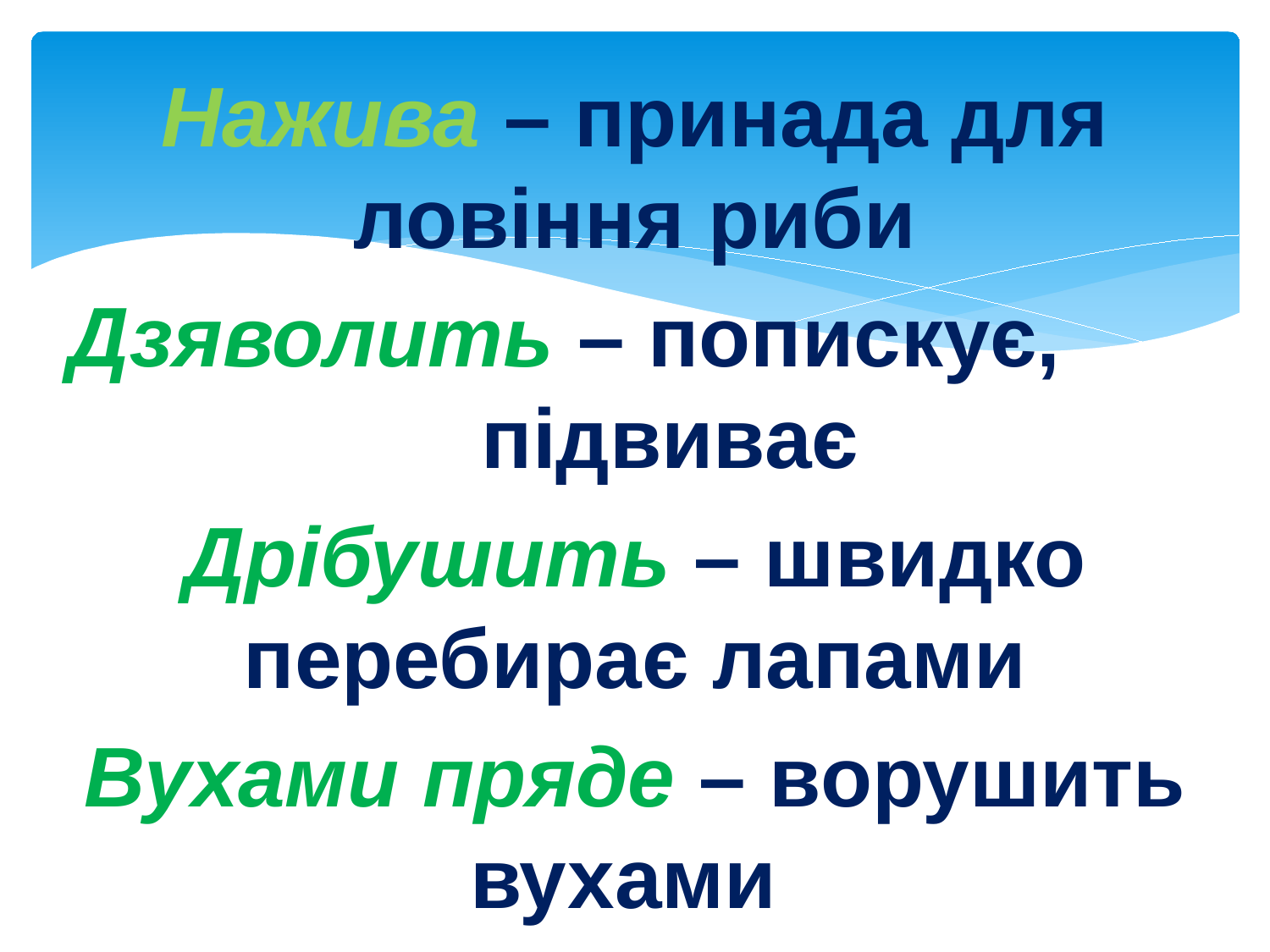

Нажива – принада для ловіння риби
Дзяволить – попискує,          підвиває
Дрібушить – швидко перебирає лапами
Вухами пряде – ворушить вухами